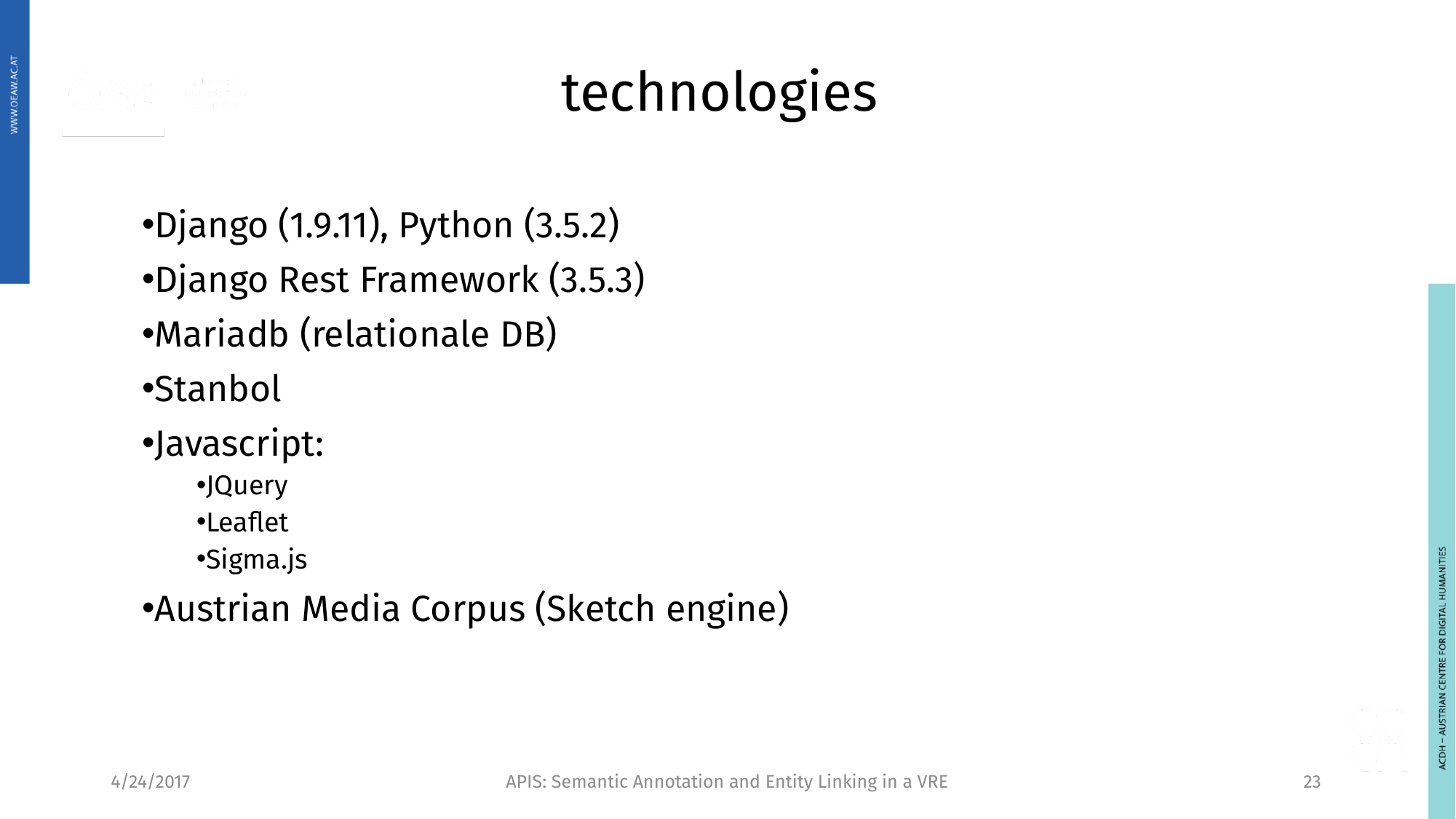

# technologies
Django (1.9.11), Python (3.5.2)
Django Rest Framework (3.5.3)
Mariadb (relationale DB)
Stanbol
Javascript:
JQuery
Leaflet
Sigma.js
Austrian Media Corpus (Sketch engine)

4/24/2017
APIS: Semantic Annotation and Entity Linking in a VRE
23